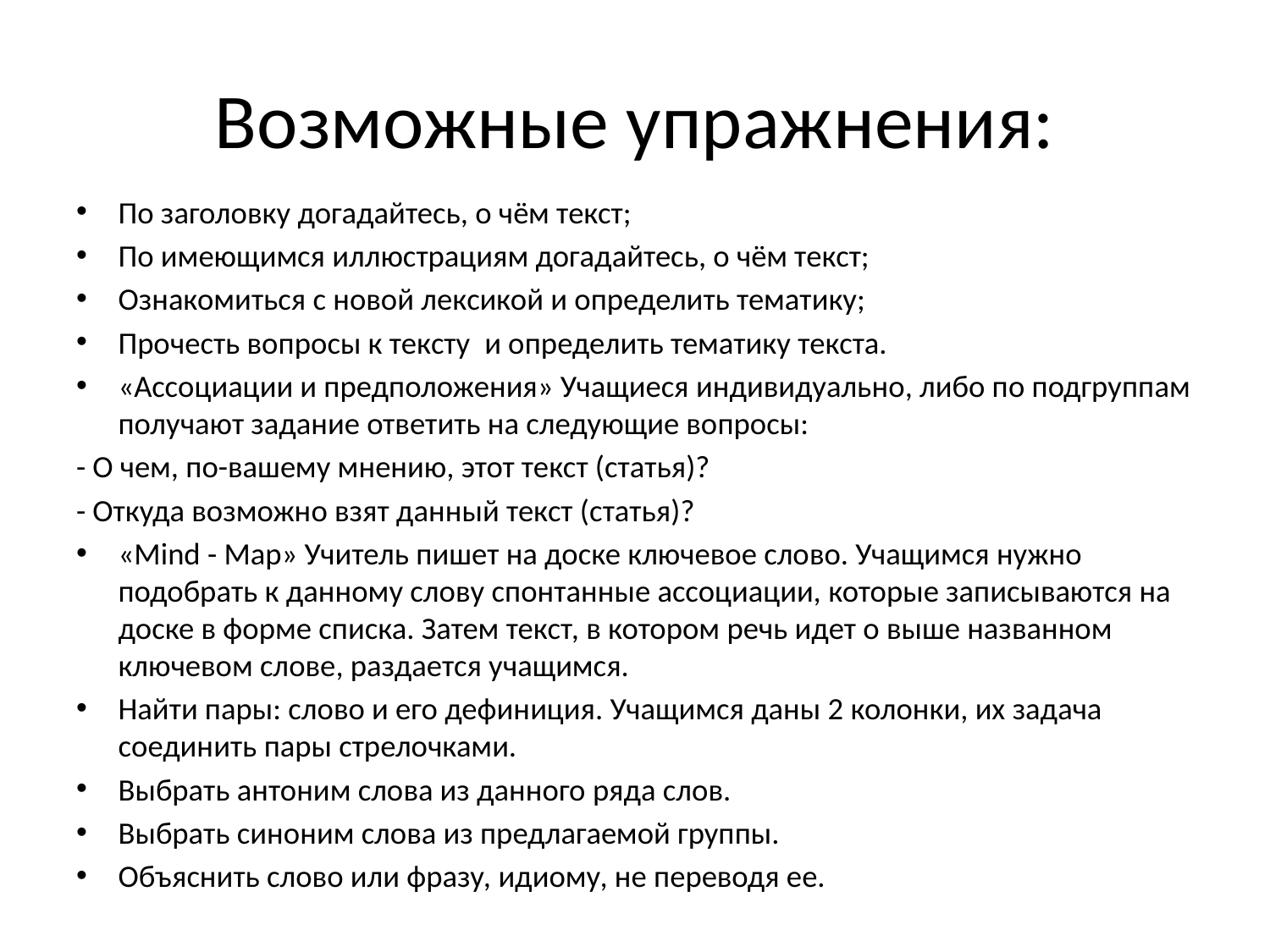

# Возможные упражнения:
По заголовку догадайтесь, о чём текст;
По имеющимся иллюстрациям догадайтесь, о чём текст;
Ознакомиться с новой лексикой и определить тематику;
Прочесть вопросы к тексту  и определить тематику текста.
«Ассоциации и предположения» Учащиеся индивидуально, либо по подгруппам получают задание ответить на следующие вопросы:
- О чем, по-вашему мнению, этот текст (статья)?
- Откуда возможно взят данный текст (статья)?
«Mind - Map» Учитель пишет на доске ключевое слово. Учащимся нужно подобрать к данному слову спонтанные ассоциации, которые записываются на доске в форме списка. Затем текст, в котором речь идет о выше названном ключевом слове, раздается учащимся.
Найти пары: слово и его дефиниция. Учащимся даны 2 колонки, их задача соединить пары стрелочками.
Выбрать антоним слова из данного ряда слов.
Выбрать синоним слова из предлагаемой группы.
Объяснить слово или фразу, идиому, не переводя ее.